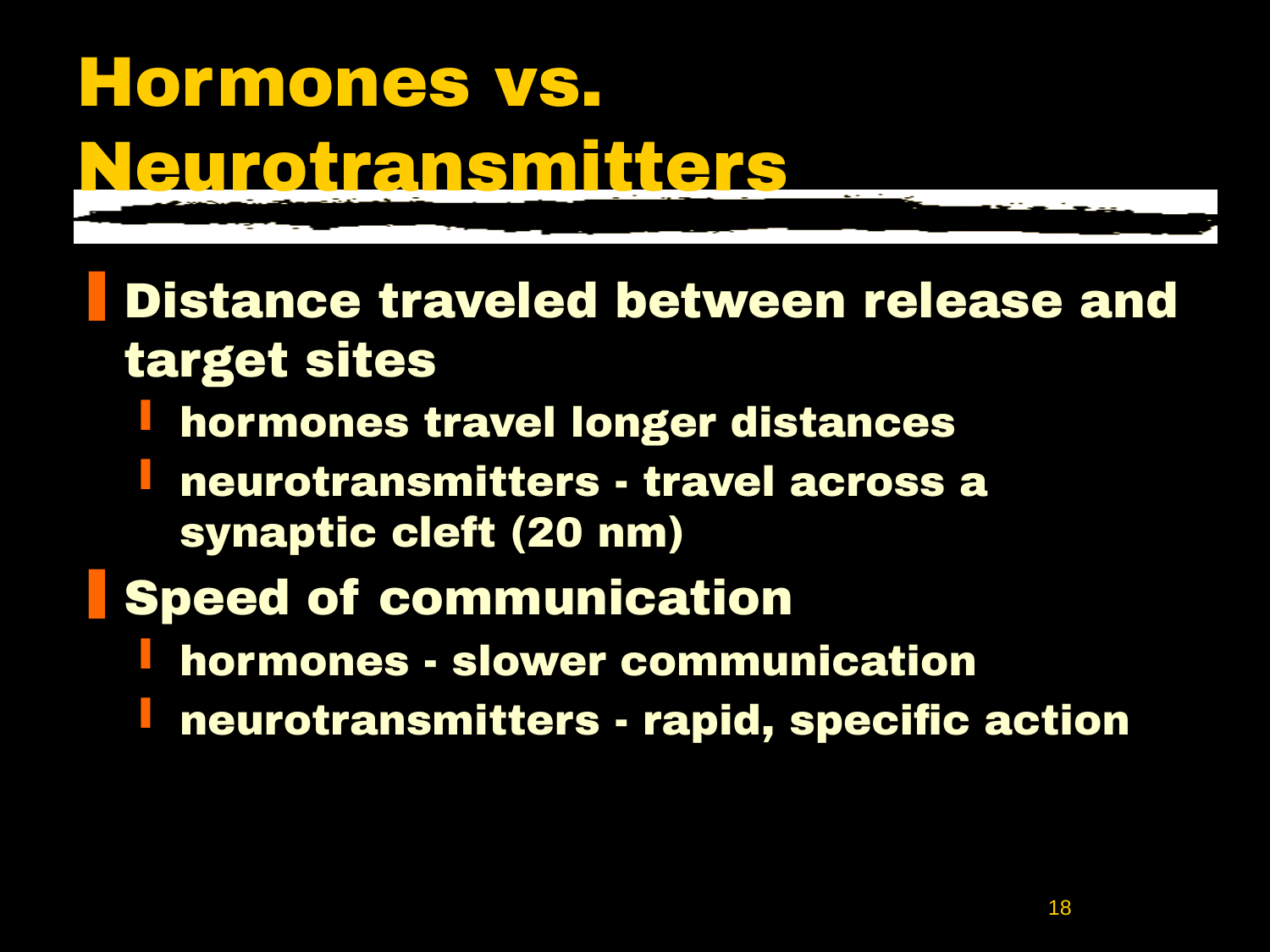

# Hormones vs. Neurotransmitters
Distance traveled between release and target sites
hormones travel longer distances
neurotransmitters - travel across a synaptic cleft (20 nm)
Speed of communication
hormones - slower communication
neurotransmitters - rapid, specific action